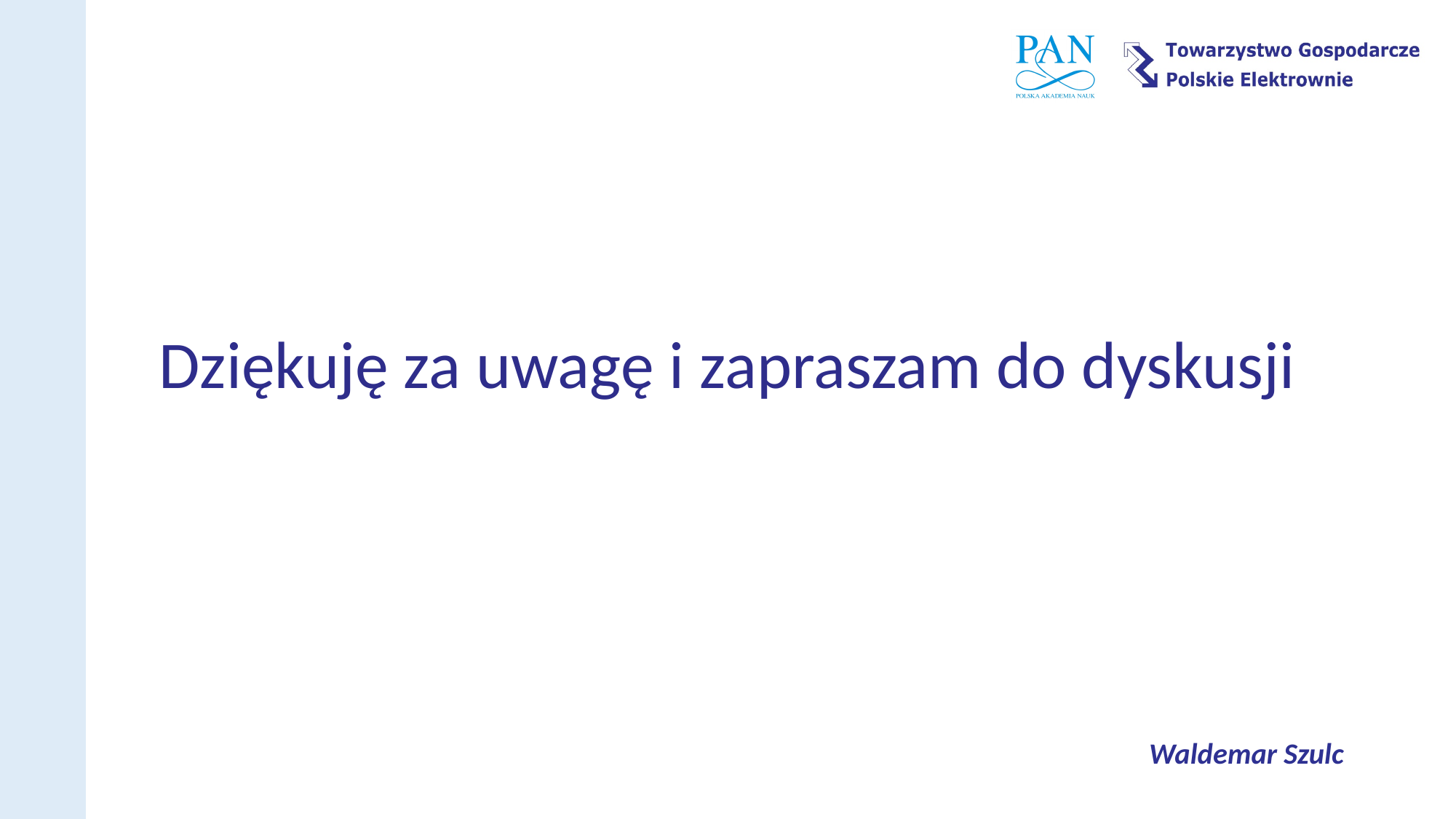

# Dziękuję za uwagę i zapraszam do dyskusji
Waldemar Szulc